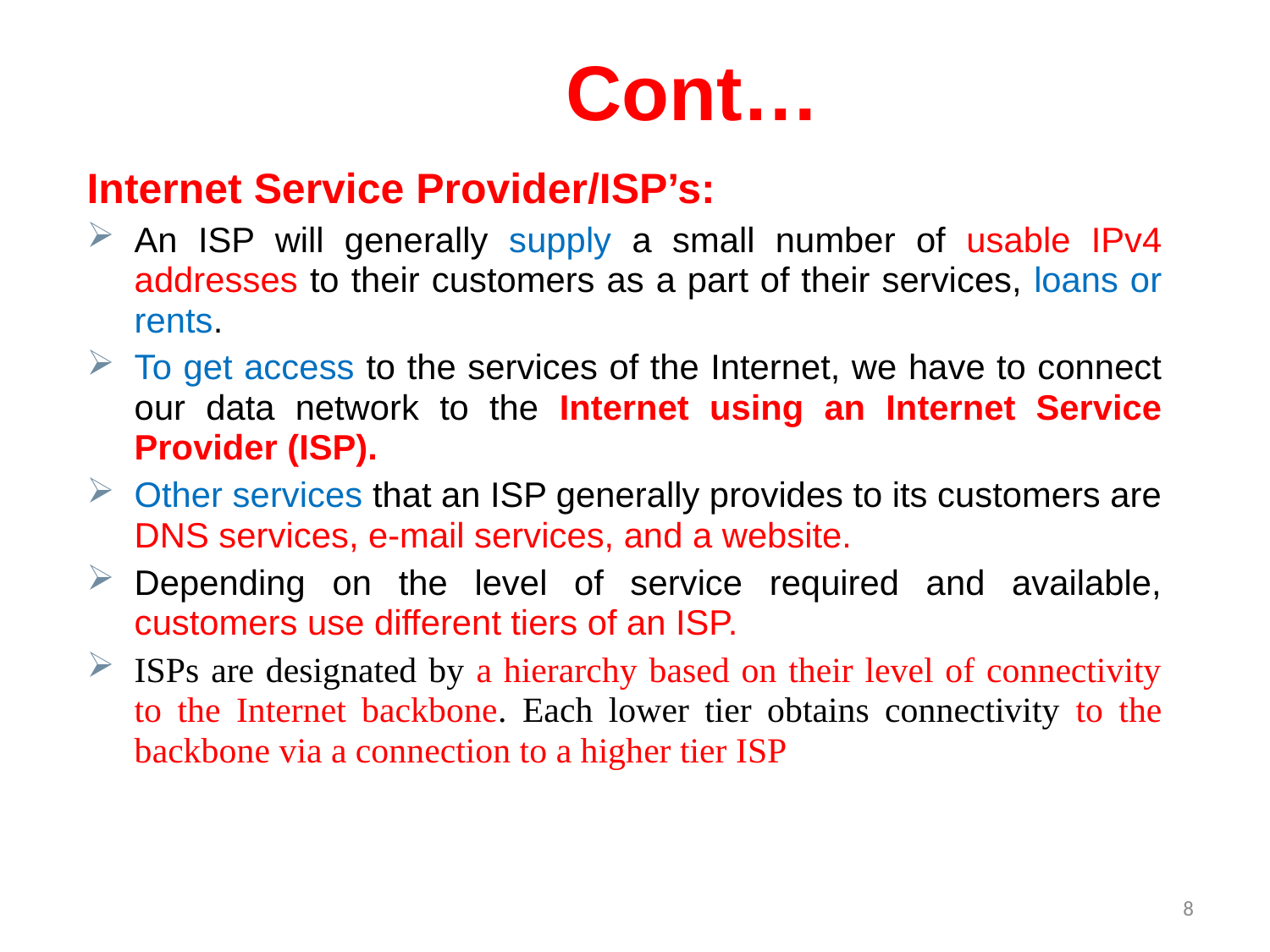

# Cont…
Internet Service Provider/ISP’s:
An ISP will generally supply a small number of usable IPv4 addresses to their customers as a part of their services, loans or rents.
To get access to the services of the Internet, we have to connect our data network to the Internet using an Internet Service Provider (ISP).
Other services that an ISP generally provides to its customers are DNS services, e-mail services, and a website.
Depending on the level of service required and available, customers use different tiers of an ISP.
ISPs are designated by a hierarchy based on their level of connectivity to the Internet backbone. Each lower tier obtains connectivity to the backbone via a connection to a higher tier ISP

8